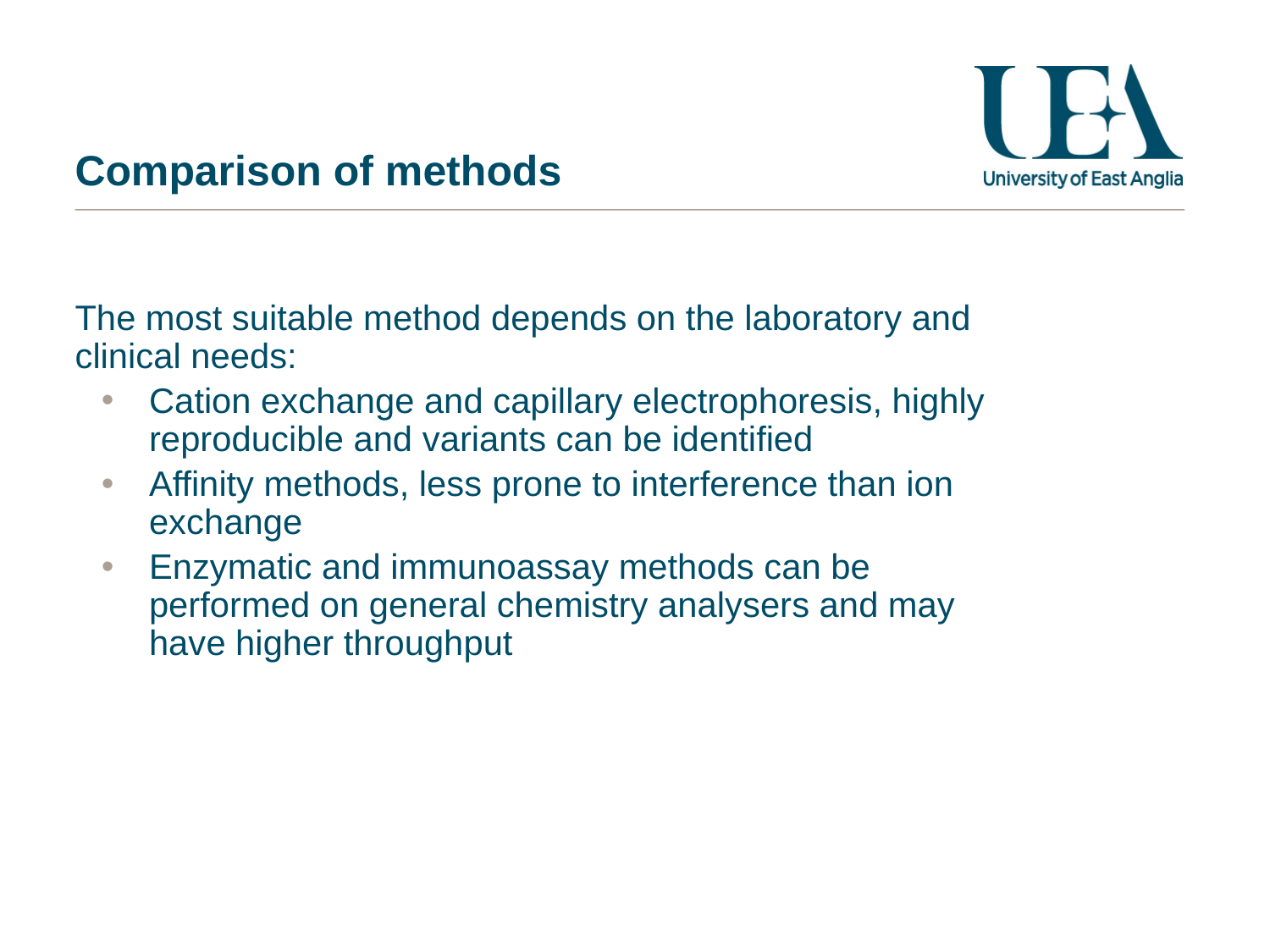

# Comparison of methods
The most suitable method depends on the laboratory and clinical needs:
Cation exchange and capillary electrophoresis, highly reproducible and variants can be identified
Affinity methods, less prone to interference than ion exchange
Enzymatic and immunoassay methods can be performed on general chemistry analysers and may have higher throughput